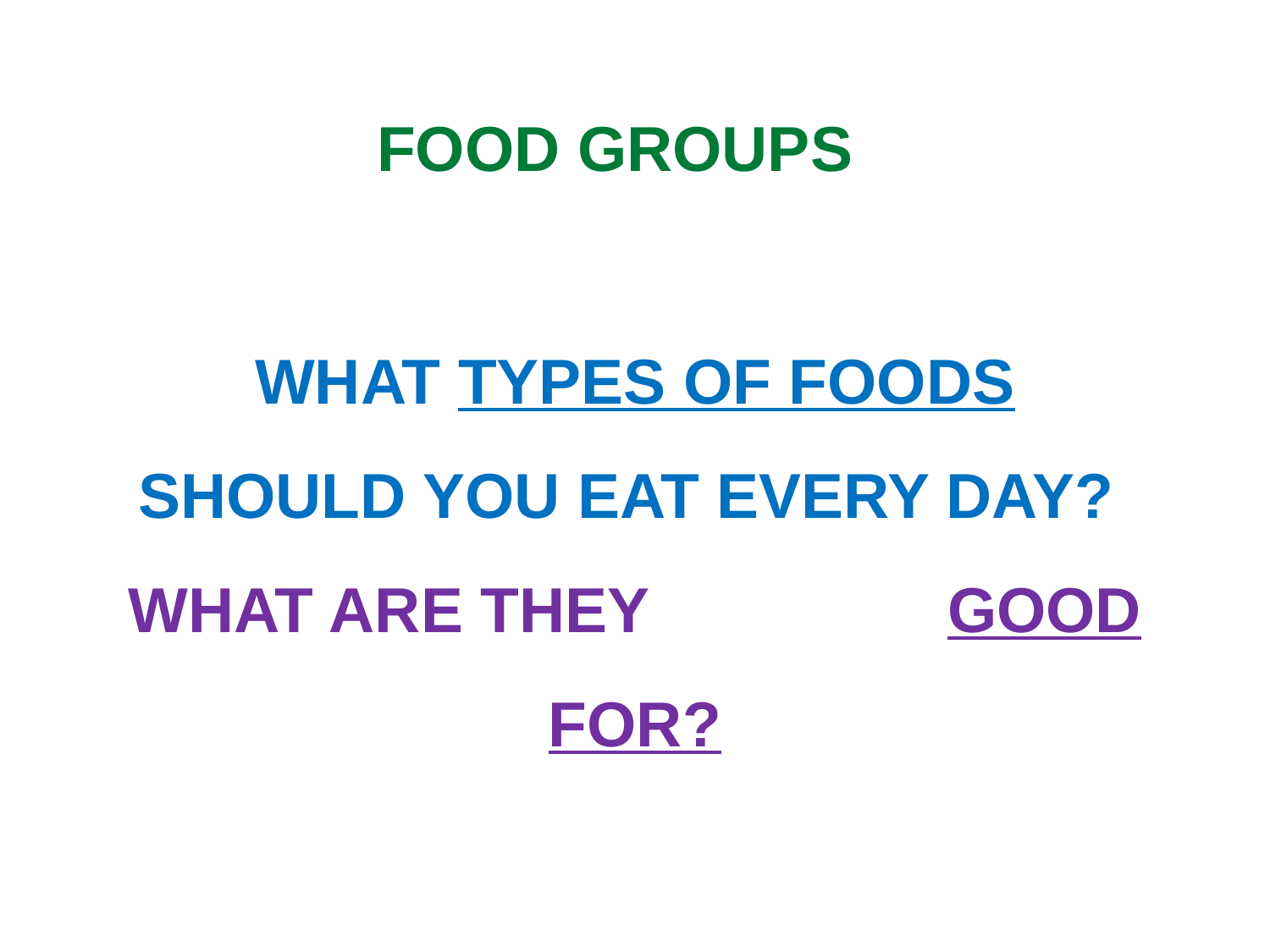

FOOD GROUPS
WHAT TYPES OF FOODS SHOULD YOU EAT EVERY DAY?
WHAT ARE THEY                 GOOD FOR?